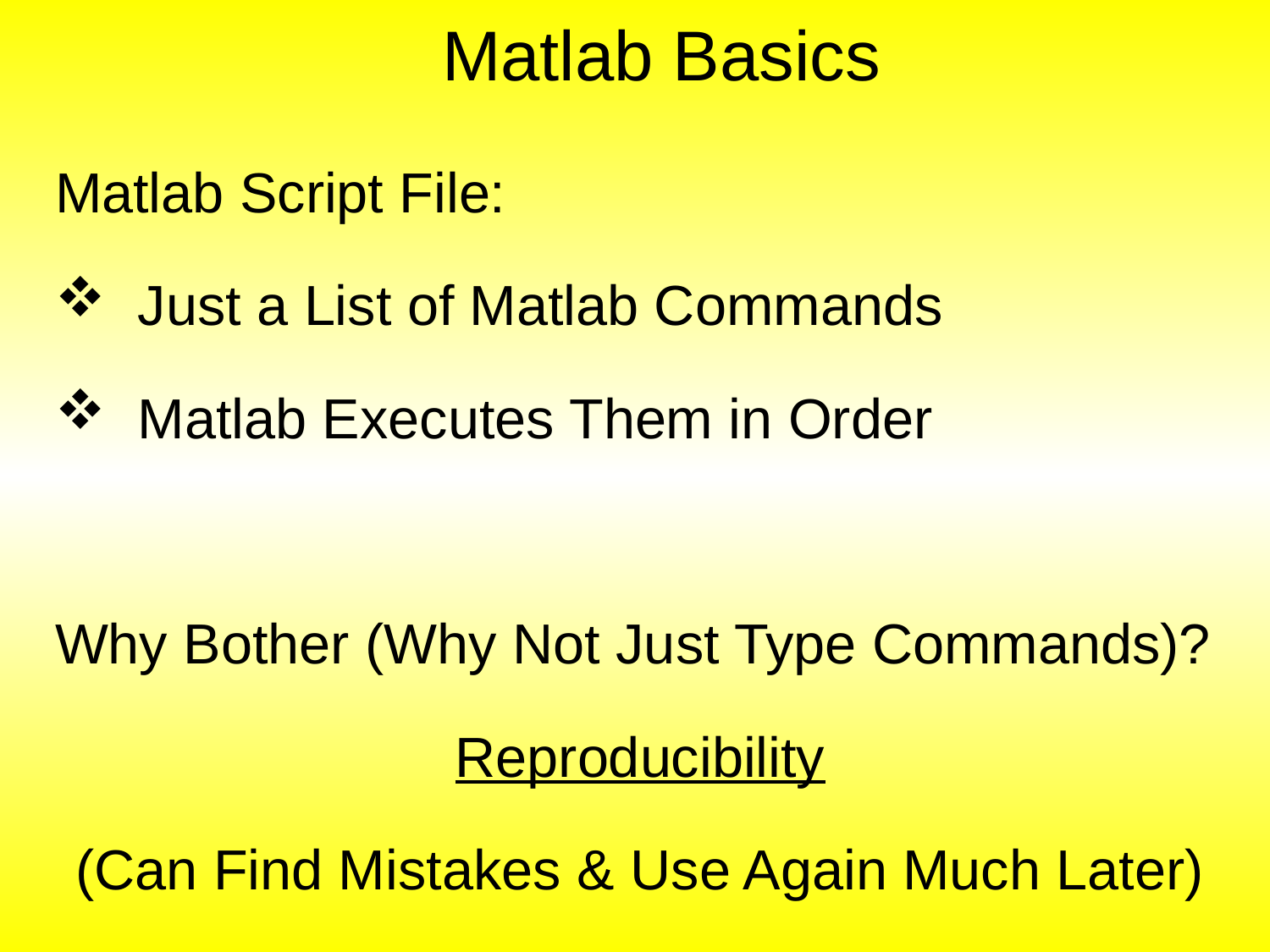

# Matlab Basics
Matlab Script File:
  Just a List of Matlab Commands
  Matlab Executes Them in Order

Why Bother (Why Not Just Type Commands)?
Reproducibility
(Can Find Mistakes & Use Again Much Later)